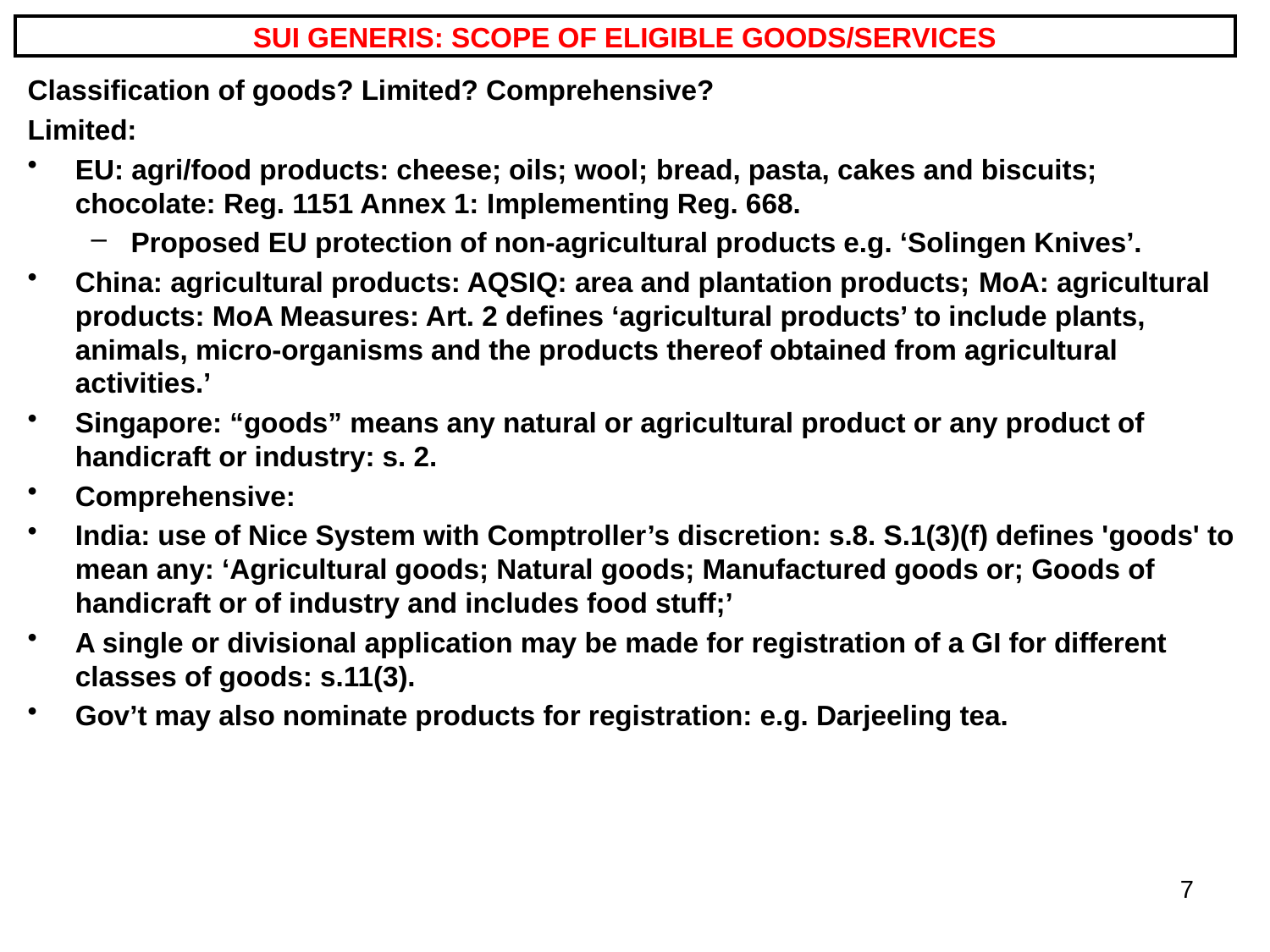

# SUI GENERIS: SCOPE OF ELIGIBLE GOODS/SERVICES
Classification of goods? Limited? Comprehensive?
Limited:
EU: agri/food products: cheese; oils; wool; bread, pasta, cakes and biscuits; chocolate: Reg. 1151 Annex 1: Implementing Reg. 668.
Proposed EU protection of non-agricultural products e.g. ‘Solingen Knives’.
China: agricultural products: AQSIQ: area and plantation products; MoA: agricultural products: MoA Measures: Art. 2 defines ‘agricultural products’ to include plants, animals, micro-organisms and the products thereof obtained from agricultural activities.’
Singapore: “goods” means any natural or agricultural product or any product of handicraft or industry: s. 2.
Comprehensive:
India: use of Nice System with Comptroller’s discretion: s.8. S.1(3)(f) defines 'goods' to mean any: ‘Agricultural goods; Natural goods; Manufactured goods or; Goods of handicraft or of industry and includes food stuff;’
A single or divisional application may be made for registration of a GI for different classes of goods: s.11(3).
Gov’t may also nominate products for registration: e.g. Darjeeling tea.

7